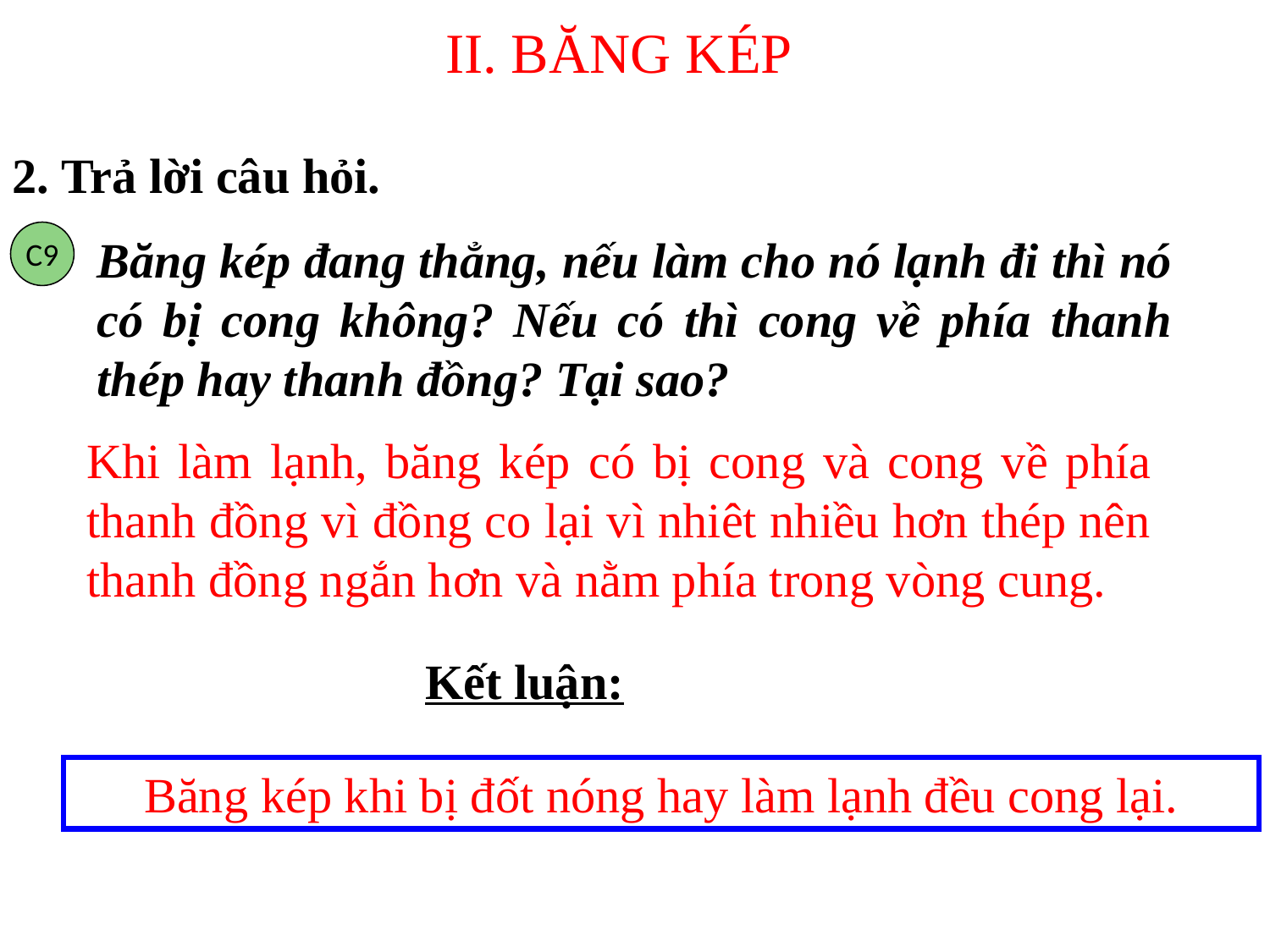

II. BĂNG KÉP
2. Trả lời câu hỏi.
C9
Băng kép đang thẳng, nếu làm cho nó lạnh đi thì nó có bị cong không? Nếu có thì cong về phía thanh thép hay thanh đồng? Tại sao?
Khi làm lạnh, băng kép có bị cong và cong về phía thanh đồng vì đồng co lại vì nhiêt nhiều hơn thép nên thanh đồng ngắn hơn và nằm phía trong vòng cung.
Kết luận:
Băng kép khi bị đốt nóng hay làm lạnh đều cong lại.